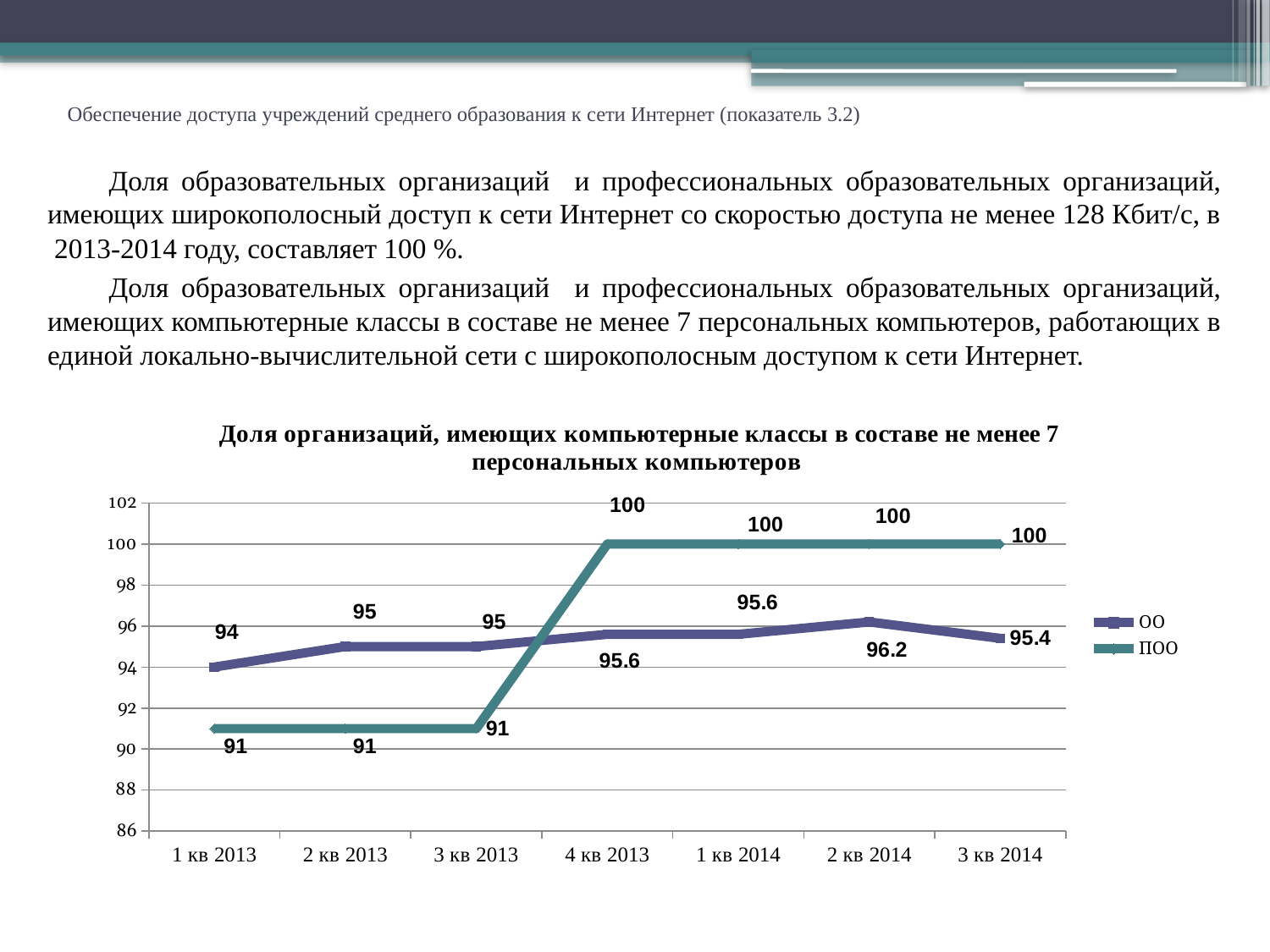

# Обеспечение доступа учреждений среднего образования к сети Интернет (показатель 3.2)
Доля образовательных организаций  и профессиональных образовательных организаций, имеющих широкополосный доступ к сети Интернет со скоростью доступа не менее 128 Кбит/с, в  2013-2014 году, составляет 100 %.
Доля образовательных организаций  и профессиональных образовательных организаций, имеющих компьютерные классы в составе не менее 7 персональных компьютеров, работающих в единой локально-вычислительной сети с широкополосным доступом к сети Интернет.

### Chart: Доля организаций, имеющих компьютерные классы в составе не менее 7 персональных компьютеров

| Category | ОО | ПОО |
|---|---|---|
| 1 кв 2013 | 94.0 | 91.0 |
| 2 кв 2013 | 95.0 | 91.0 |
| 3 кв 2013 | 95.0 | 91.0 |
| 4 кв 2013 | 95.6 | 100.0 |
| 1 кв 2014 | 95.6 | 100.0 |
| 2 кв 2014 | 96.2 | 100.0 |
| 3 кв 2014 | 95.4 | 100.0 |